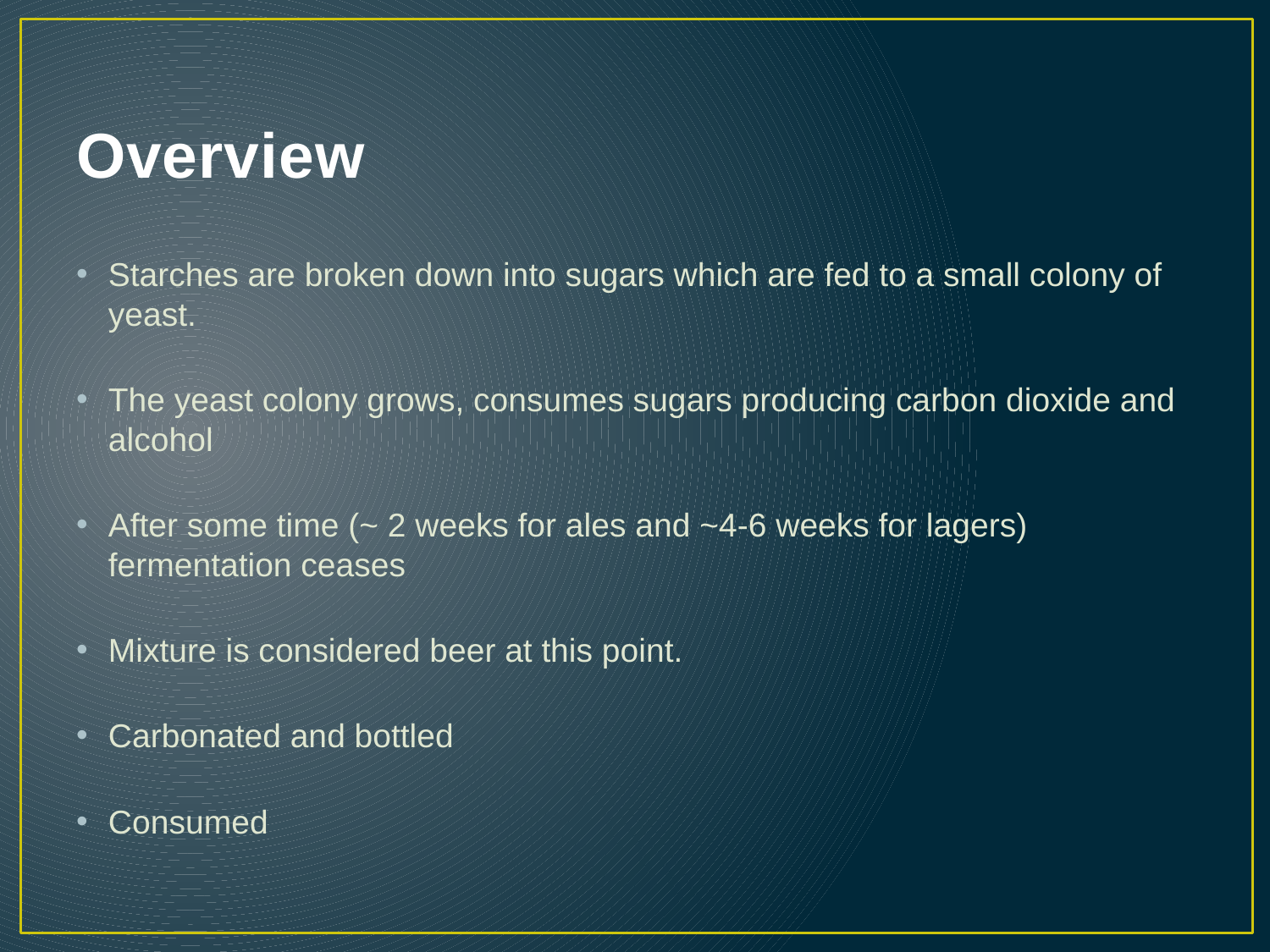

# Overview

Starches are broken down into sugars which are fed to a small colony of yeast.
The yeast colony grows, consumes sugars producing carbon dioxide and alcohol
After some time (~ 2 weeks for ales and ~4-6 weeks for lagers) fermentation ceases
Mixture is considered beer at this point.
Carbonated and bottled
Consumed